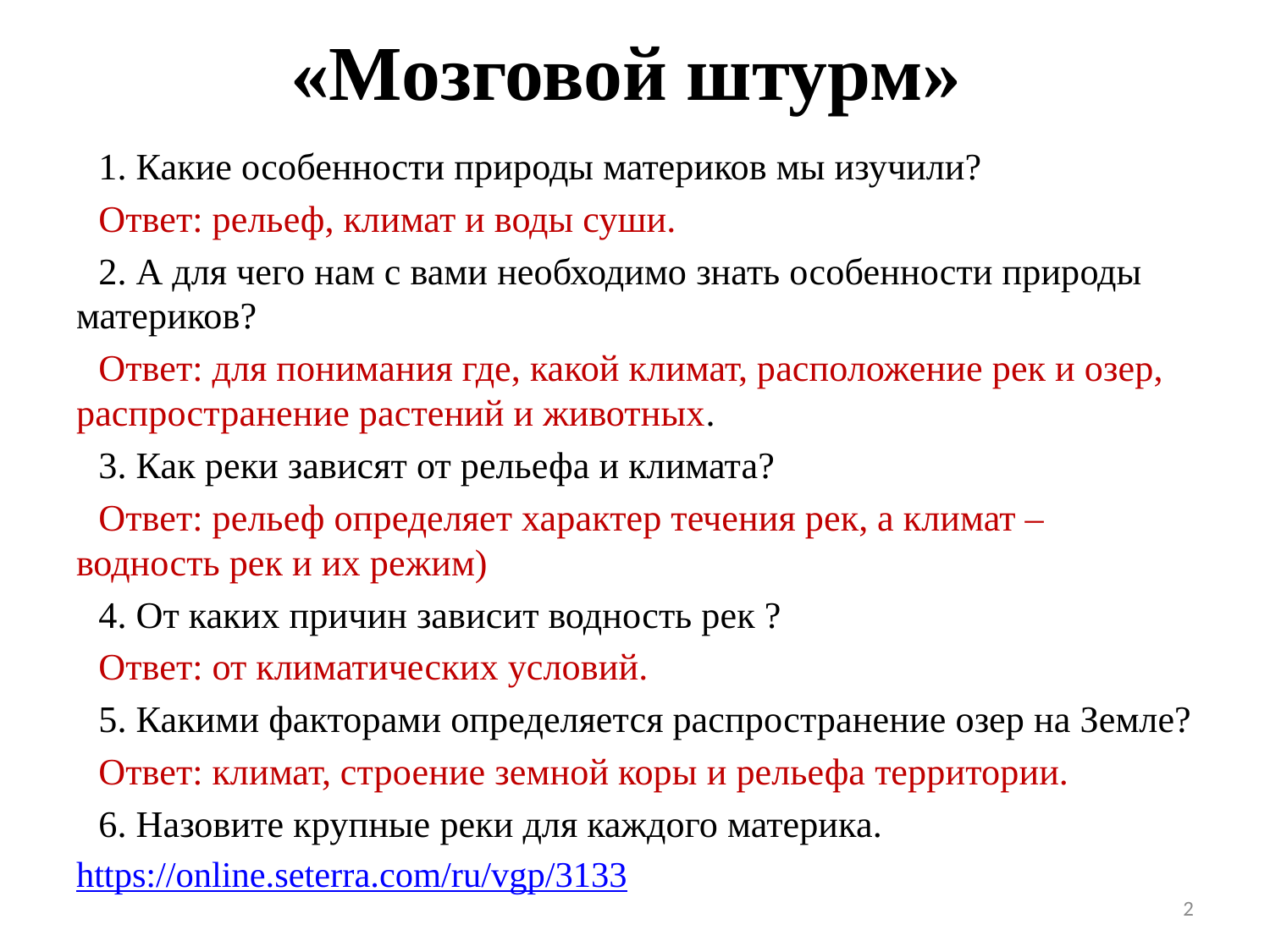

# «Мозговой штурм»
1. Какие особенности природы материков мы изучили?
Ответ: рельеф, климат и воды суши.
2. А для чего нам с вами необходимо знать особенности природы материков?
Ответ: для понимания где, какой климат, расположение рек и озер, распространение растений и животных.
3. Как реки зависят от рельефа и климата?
Ответ: рельеф определяет характер течения рек, а климат – водность рек и их режим)
4. От каких причин зависит водность рек ?
Ответ: от климатических условий.
5. Какими факторами определяется распространение озер на Земле?
Ответ: климат, строение земной коры и рельефа территории.
6. Назовите крупные реки для каждого материка.
https://online.seterra.com/ru/vgp/3133
2